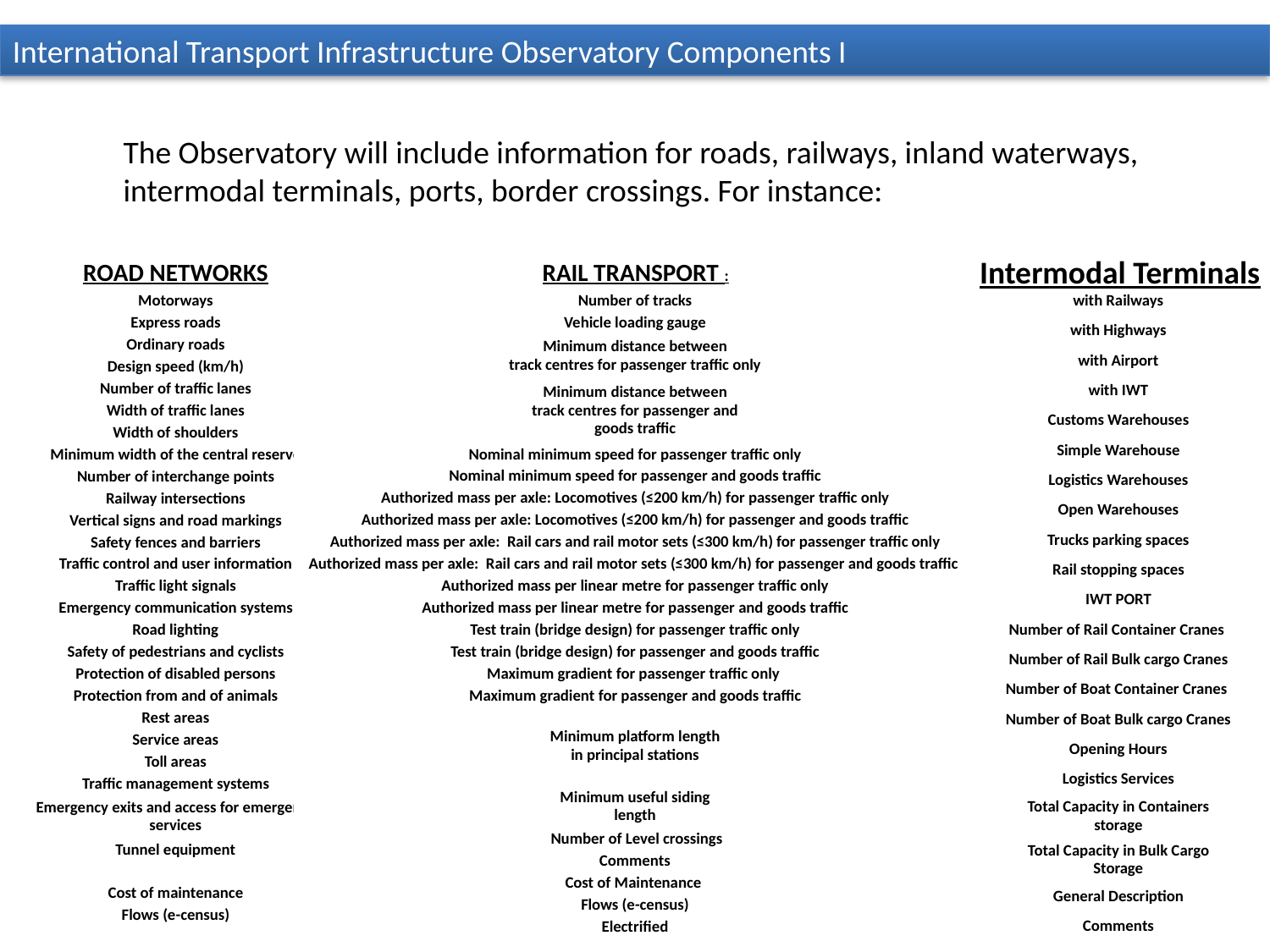

International Transport Infrastructure Observatory Components I
The Observatory will include information for roads, railways, inland waterways,
intermodal terminals, ports, border crossings. For instance:
Intermodal Terminals
| ROAD NETWORKS |
| --- |
| Motorways |
| Express roads |
| Ordinary roads |
| Design speed (km/h) |
| Number of traffic lanes |
| Width of traffic lanes |
| Width of shoulders |
| Minimum width of the central reserve |
| Number of interchange points |
| Railway intersections |
| Vertical signs and road markings |
| Safety fences and barriers |
| Traffic control and user information |
| Traffic light signals |
| Emergency communication systems |
| Road lighting |
| Safety of pedestrians and cyclists |
| Protection of disabled persons |
| Protection from and of animals |
| Rest areas |
| Service areas |
| Toll areas |
| Traffic management systems |
| Emergency exits and access for emergency services |
| Tunnel equipment |
|  |
| Cost of maintenance |
| Flows (e-census) |
| RAIL TRANSPORT : |
| --- |
| Number of tracks |
| Vehicle loading gauge |
| Minimum distance between track centres for passenger traffic only |
| Minimum distance between track centres for passenger and goods traffic |
| Nominal minimum speed for passenger traffic only |
| Nominal minimum speed for passenger and goods traffic |
| Authorized mass per axle: Locomotives (≤200 km/h) for passenger traffic only |
| Authorized mass per axle: Locomotives (≤200 km/h) for passenger and goods traffic |
| Authorized mass per axle: Rail cars and rail motor sets (≤300 km/h) for passenger traffic only |
| Authorized mass per axle: Rail cars and rail motor sets (≤300 km/h) for passenger and goods traffic |
| Authorized mass per linear metre for passenger traffic only |
| Authorized mass per linear metre for passenger and goods traffic |
| Test train (bridge design) for passenger traffic only |
| Test train (bridge design) for passenger and goods traffic |
| Maximum gradient for passenger traffic only |
| Maximum gradient for passenger and goods traffic |
| Minimum platform length in principal stations |
| Minimum useful siding length |
| Number of Level crossings |
| Comments |
| Cost of Maintenance |
| Flows (e-census) |
| Electrified |
| with Railways |
| --- |
| with Highways |
| with Airport |
| with IWT |
| Customs Warehouses |
| Simple Warehouse |
| Logistics Warehouses |
| Open Warehouses |
| Trucks parking spaces |
| Rail stopping spaces |
| IWT PORT |
| Number of Rail Container Cranes |
| Number of Rail Bulk cargo Cranes |
| Number of Boat Container Cranes |
| Number of Boat Bulk cargo Cranes |
| Opening Hours |
| Logistics Services |
| Total Capacity in Containers storage |
| Total Capacity in Bulk Cargo Storage |
| General Description |
| Comments |